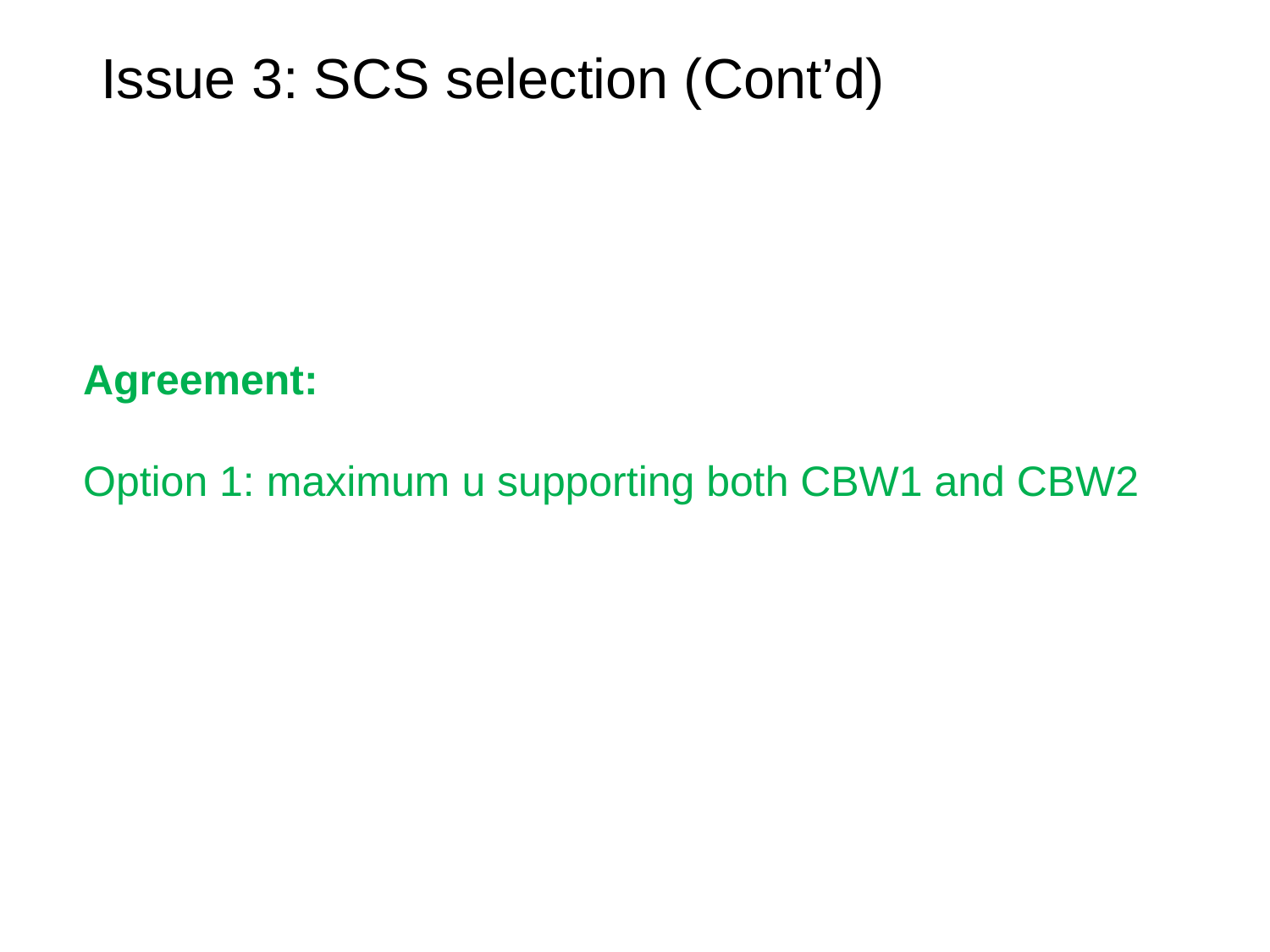

Issue 3: SCS selection (Cont’d)
Agreement:

Option 1: maximum u supporting both CBW1 and CBW2